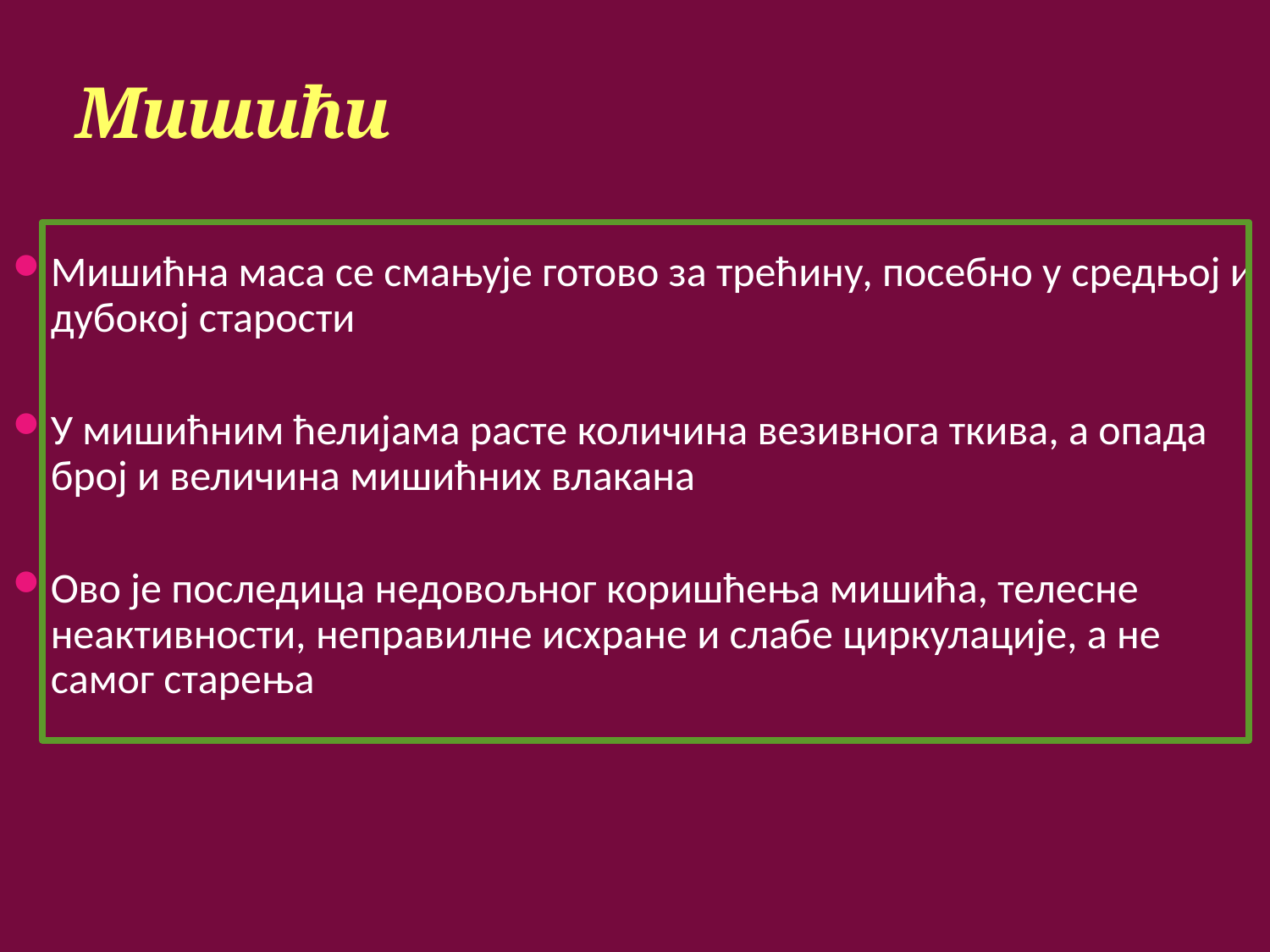

# Мишићи

Мишићна маса се смањује готово за трећину, посебно у средњој и дубокој старости

У мишићним ћелијама расте количина везивнога ткива, а опада број и величина мишићних влакана

Ово је последица недовољног коришћења мишића, телесне неактивности, неправилне исхране и слабе циркулације, а не самог старења